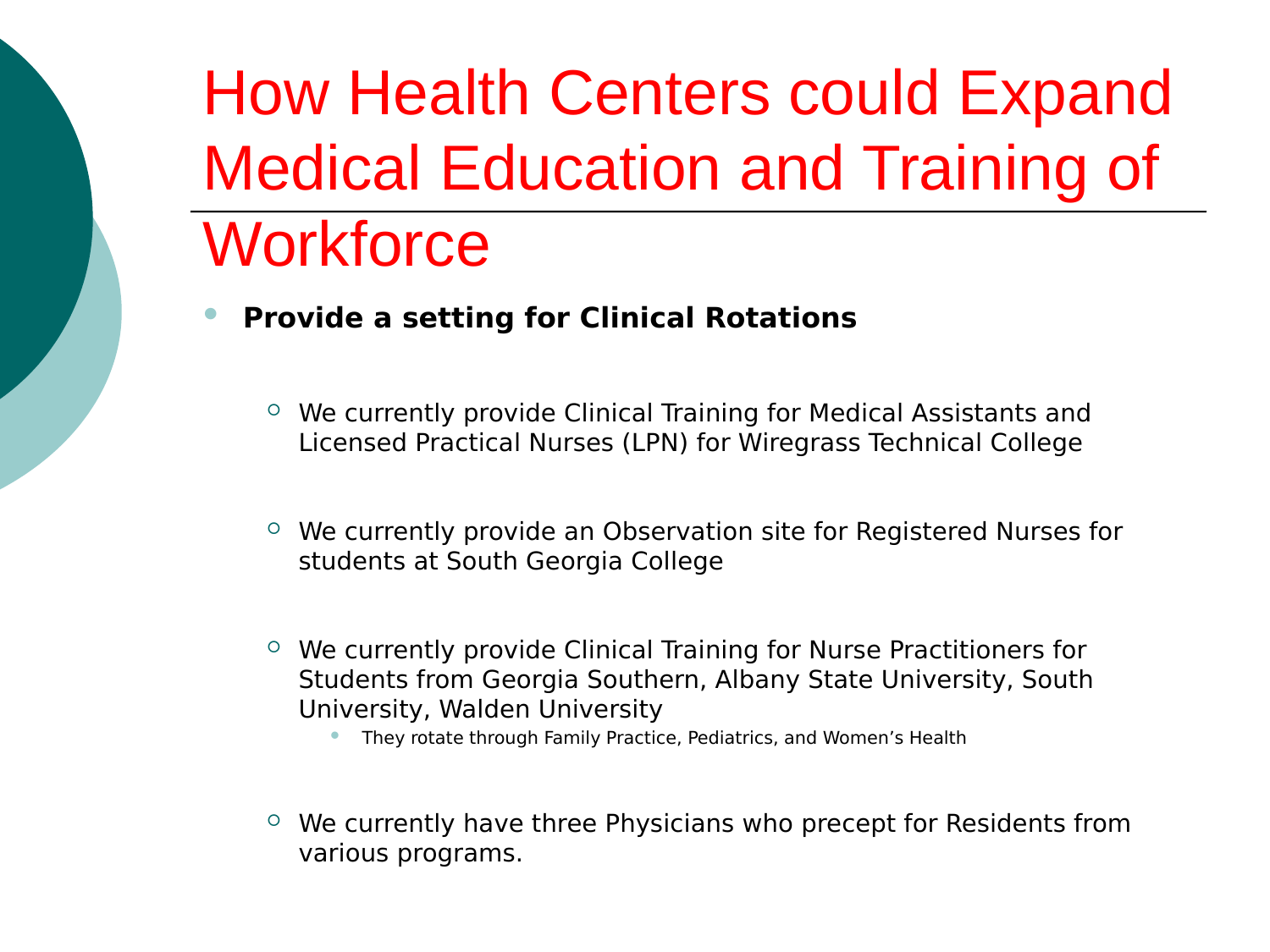

# How Health Centers could Expand Medical Education and Training of Workforce

Provide a setting for Clinical Rotations

We currently provide Clinical Training for Medical Assistants and Licensed Practical Nurses (LPN) for Wiregrass Technical College

We currently provide an Observation site for Registered Nurses for students at South Georgia College

We currently provide Clinical Training for Nurse Practitioners for Students from Georgia Southern, Albany State University, South University, Walden University
They rotate through Family Practice, Pediatrics, and Women’s Health

We currently have three Physicians who precept for Residents from various programs.